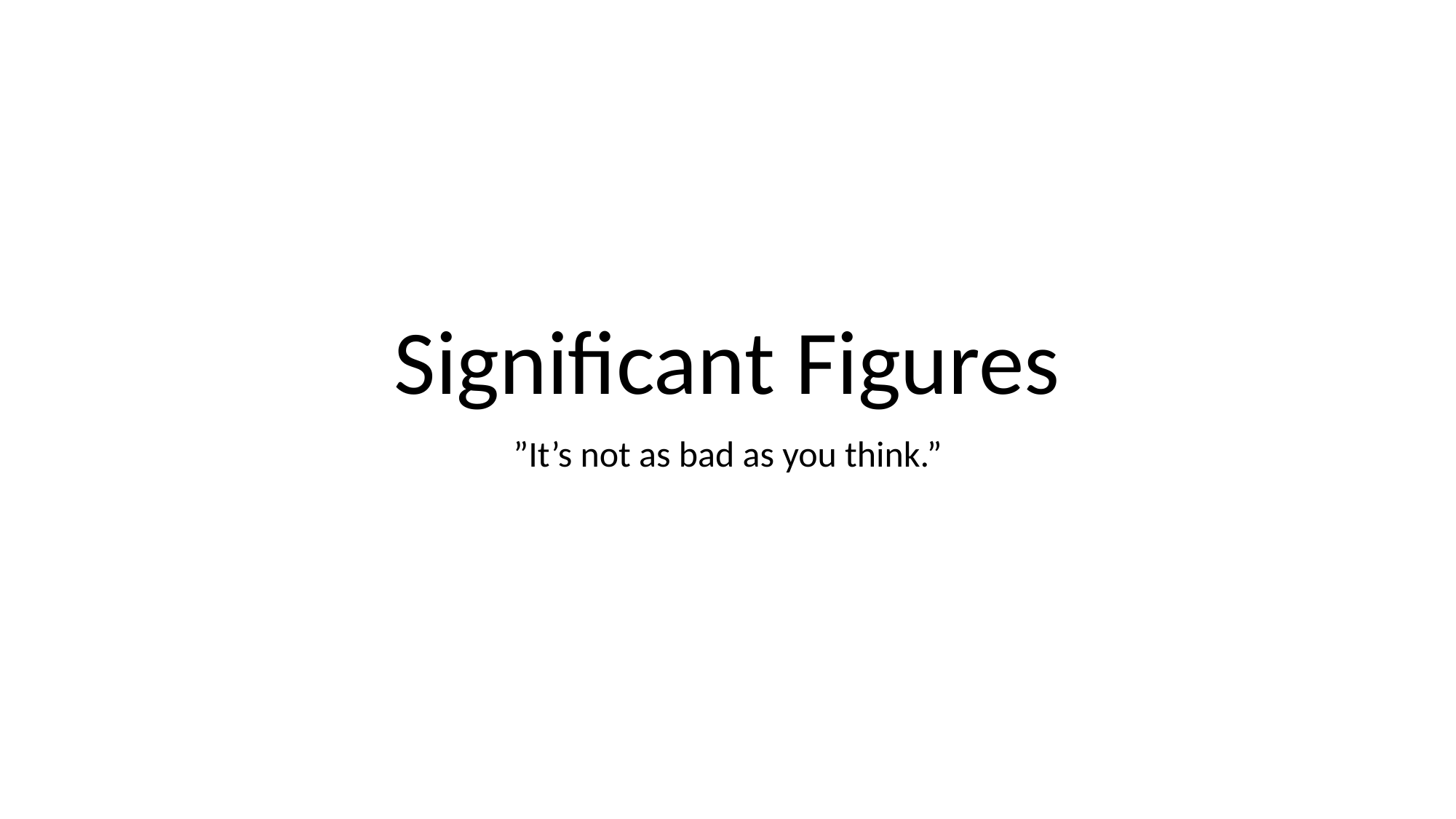

# Significant Figures
”It’s not as bad as you think.”